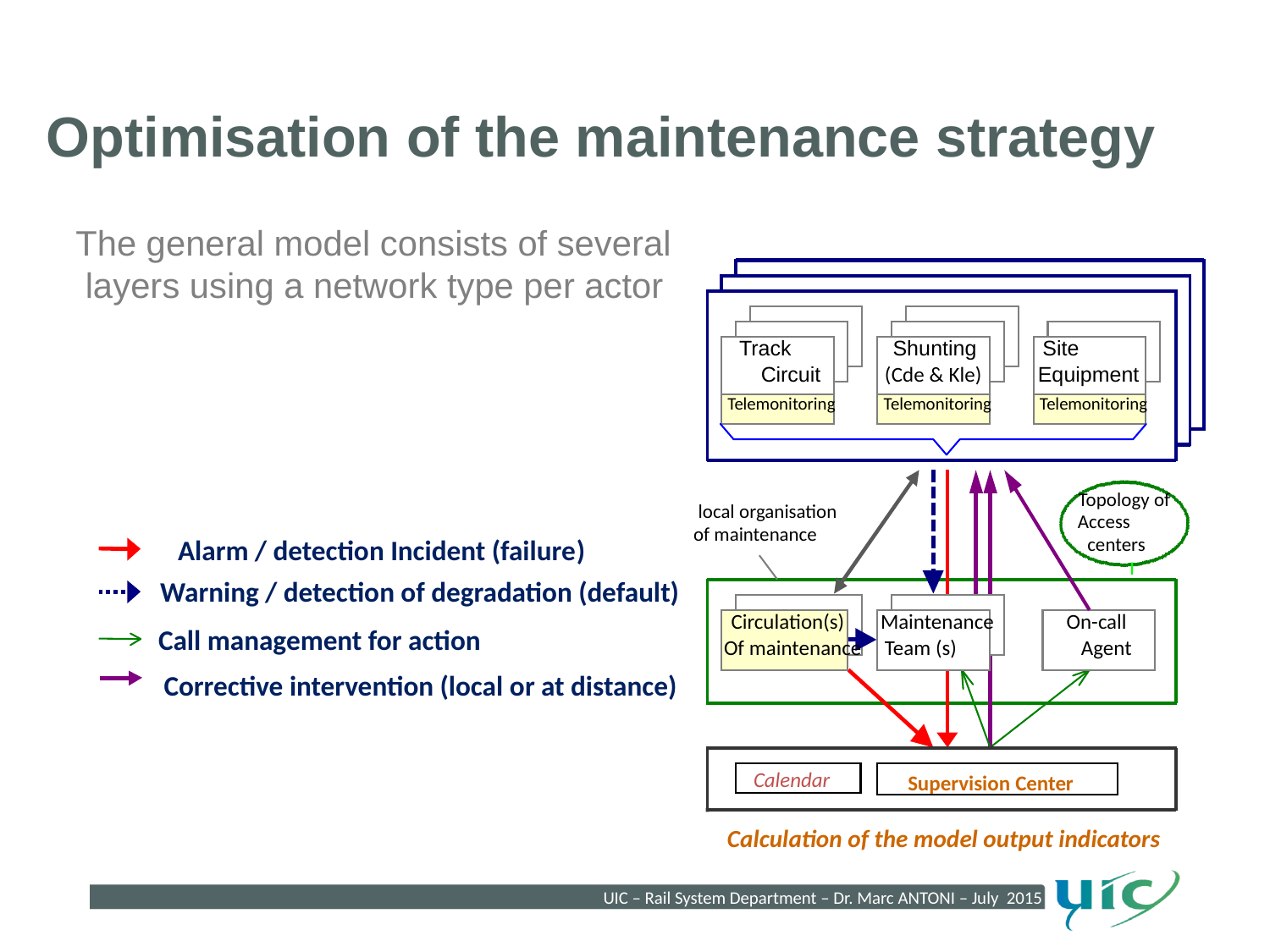

Optimisation of the maintenance strategy

Track
Shunting
Site

Circuit
(
Cde &
Kle)
Equipment
 Telemonitoring
 Telemonitoring
 Telemonitoring

Topology of

 local organisation

Access

of maintenance

Circulation(s)
Maintenance
On-call

Of maintenance
Team (s)
Agent

Calendar
Supervision Center

Calculation of the model output indicators

The general model consists of several
 layers using a network type per actor
Alarm / detection Incident (failure)

Warning / detection of degradation (default)

Call management for action

Corrective intervention (local or at distance)

centers
UIC – Rail System Department – Dr. Marc ANTONI – July  2015